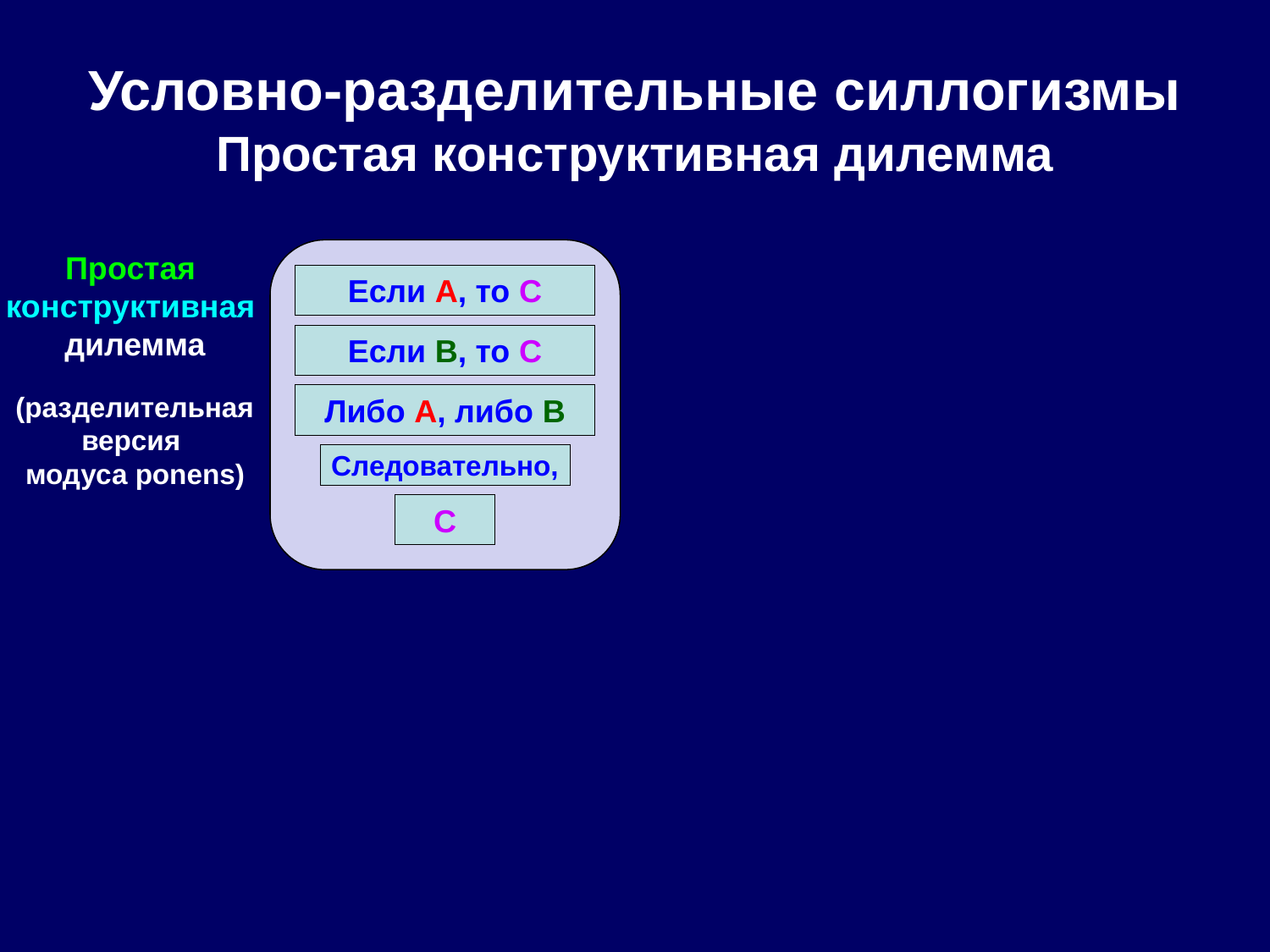

# Условно-разделительные силлогизмы Простая конструктивная дилемма
Простая
конструктивная
дилемма

Если A, то C
Если B, то C
(разделительная версия
модуса ponens)
Либо A, либо B
Следовательно,
С